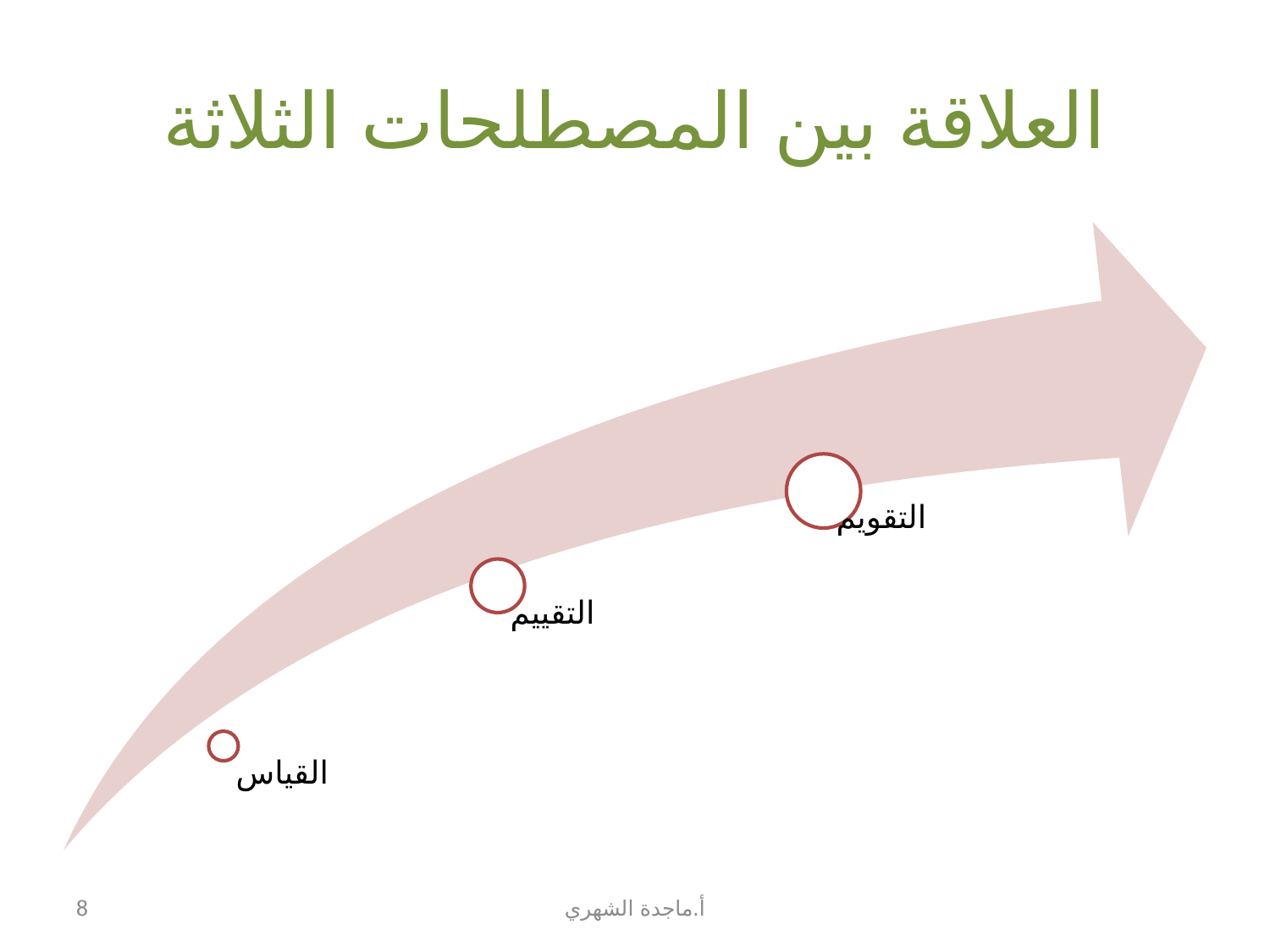

# العلاقة بين المصطلحات الثلاثة
القياس
التقييم
التقويم
8
أ.ماجدة الشهري